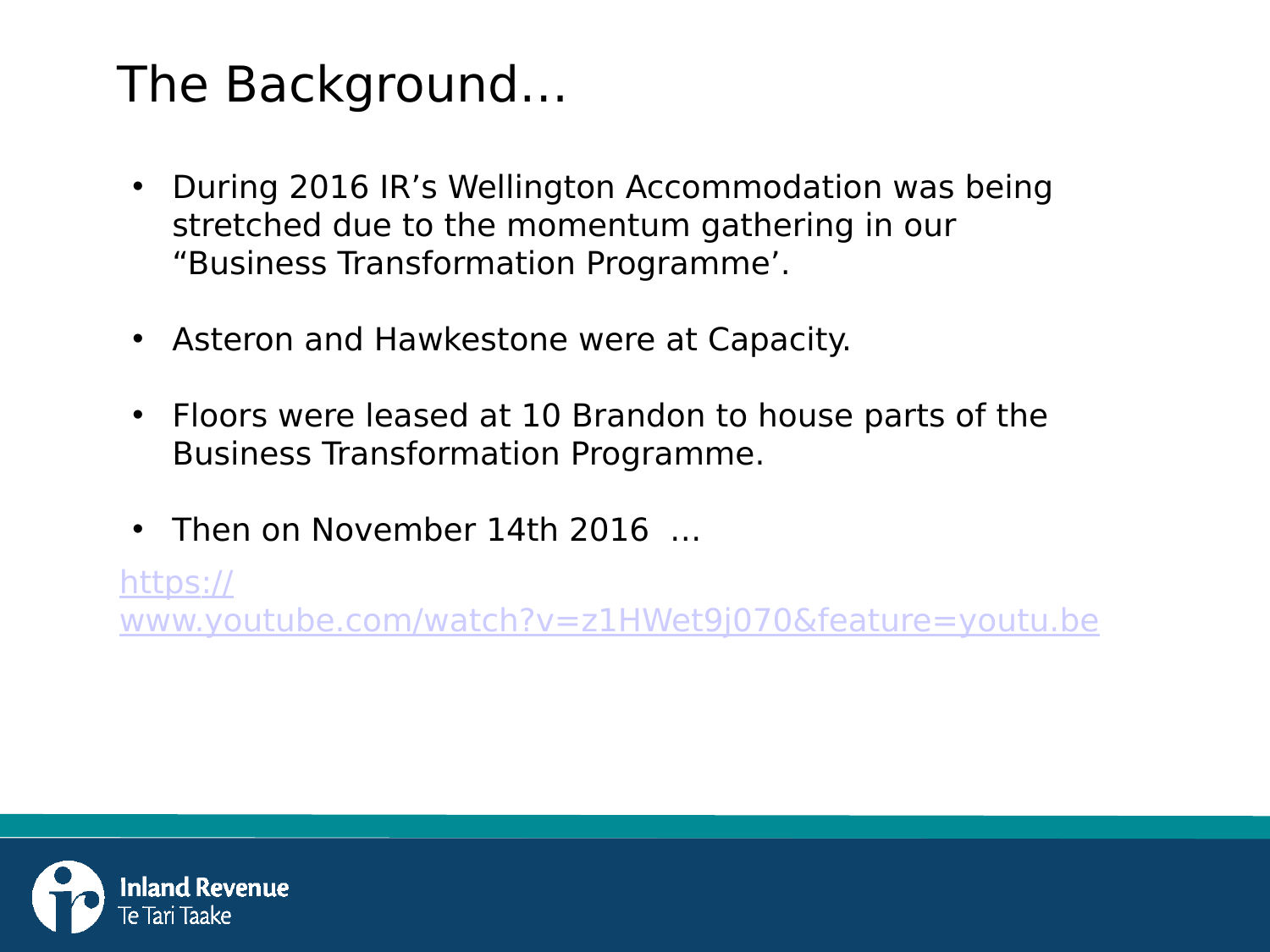

The Background…
During 2016 IR’s Wellington Accommodation was being stretched due to the momentum gathering in our “Business Transformation Programme’.

Asteron and Hawkestone were at Capacity.

Floors were leased at 10 Brandon to house parts of the Business Transformation Programme.

Then on November 14th 2016  …
https://www.youtube.com/watch?v=z1HWet9j070&feature=youtu.be